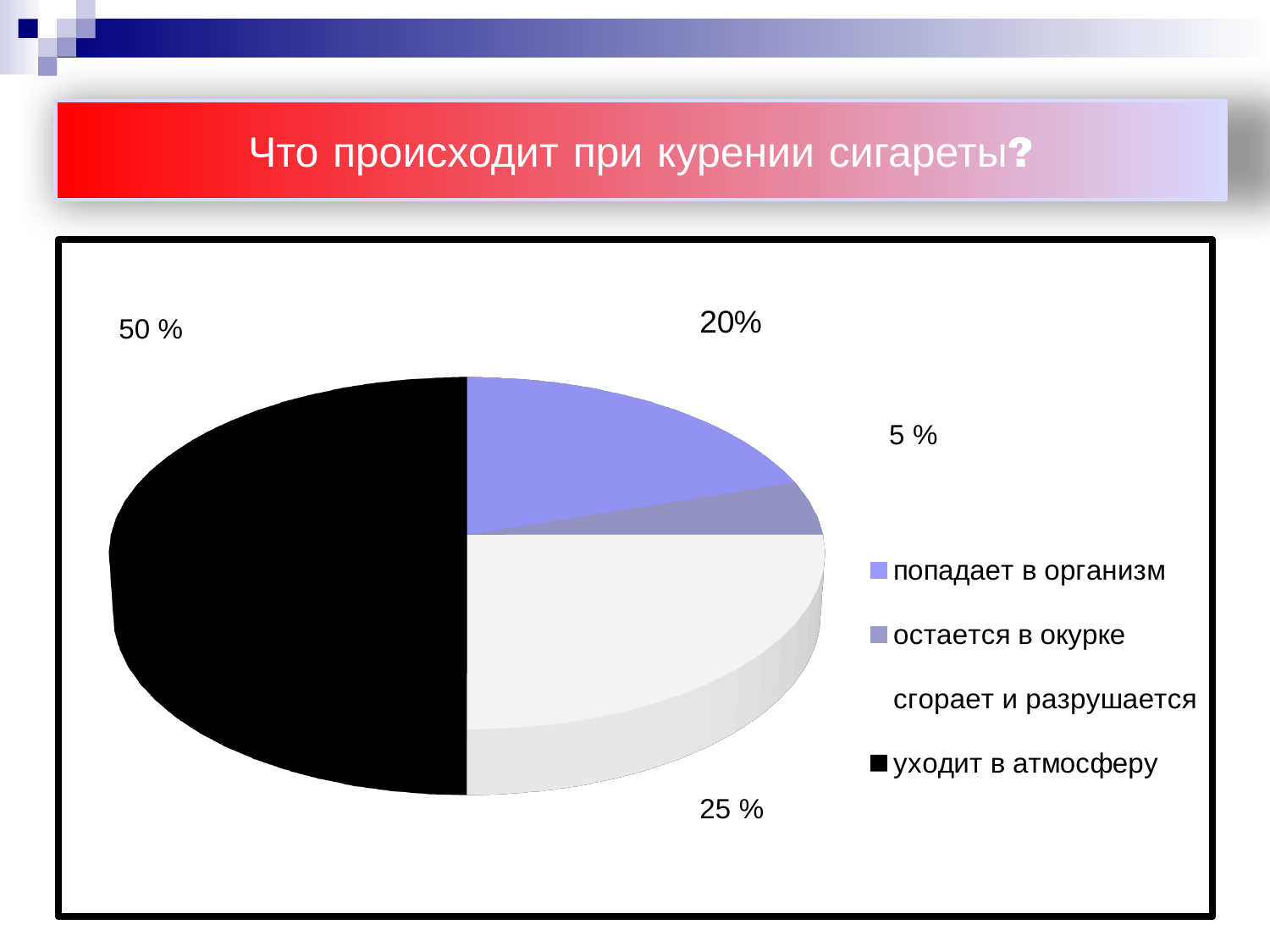

Что происходит при курении сигареты?

[unsupported chart]